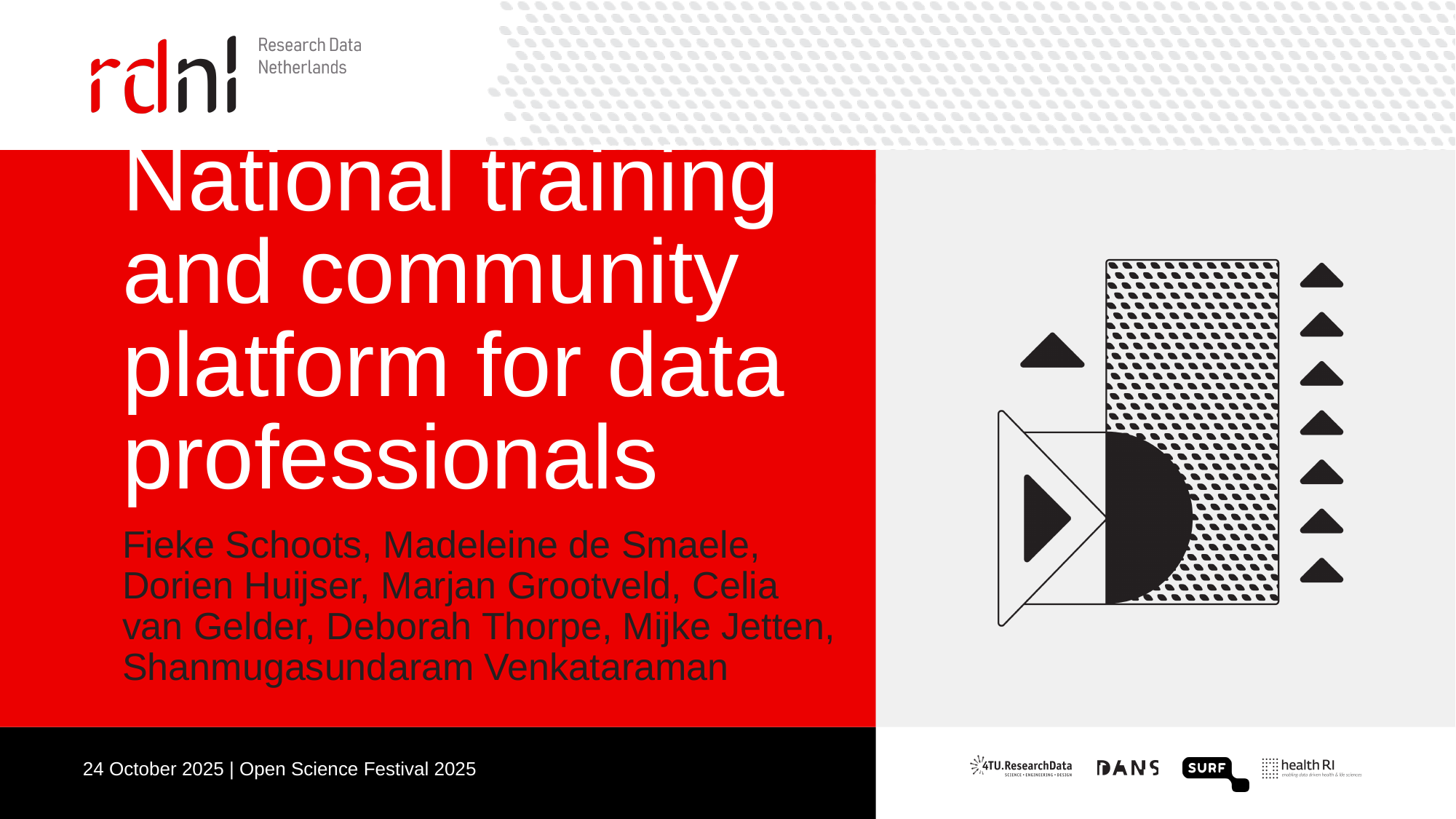

National training and community platform for data professionals
Fieke Schoots, Madeleine de Smaele, Dorien Huijser, Marjan Grootveld, Celia van Gelder, Deborah Thorpe, Mijke Jetten, Shanmugasundaram Venkataraman
24 October 2025 | Open Science Festival 2025